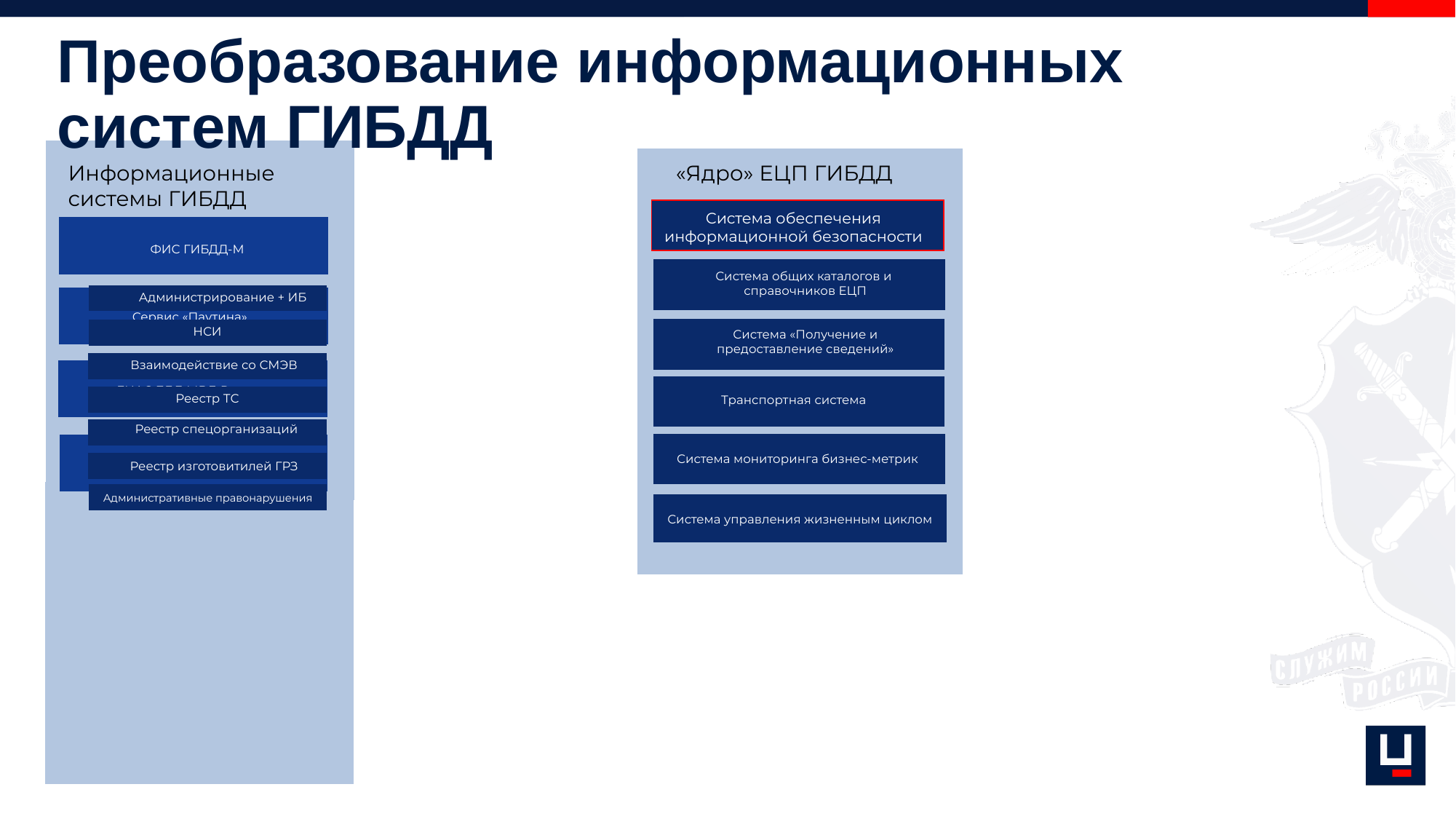

# Преобразование информационных систем ГИБДД

Информационные системы ГИБДД
«Ядро» ЕЦП ГИБДД

Система обеспечения информационной безопасности

ФИС ГИБДД-М

Система общих каталогов и
справочников ЕЦП
Администрирование + ИБ

Сервис «Паутина»
НСИ

Система «Получение и предоставление сведений»
Взаимодействие со СМЭВ

ЕИАС БДД МВД России
Реестр ТС

Транспортная система
Реестр спецорганизаций

Система мониторинга бизнес-метрик
ЕАИСТО

Реестр изготовитилей ГРЗ

Административные правонарушения

Система управления жизненным циклом
22
/20
/32